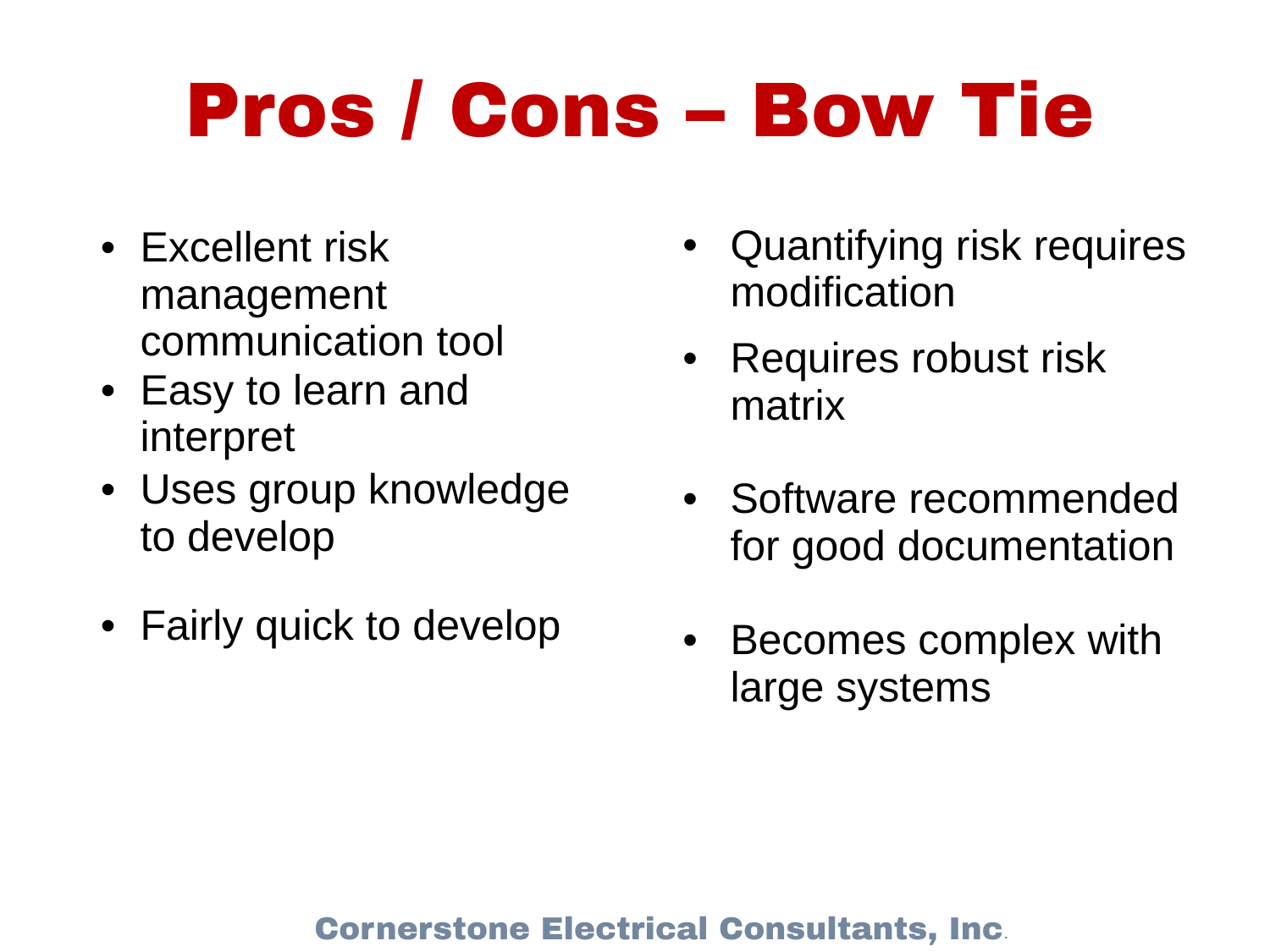

# Pros / Cons – Bow Tie
| Quantifying risk requires modification |
| --- |
| Requires robust risk matrix |
| Software recommended for good documentation |
| Becomes complex with large systems |
| Excellent risk management communication tool |
| --- |
| Easy to learn and interpret |
| Uses group knowledge to develop |
| Fairly quick to develop |
Cornerstone Electrical Consultants, Inc.